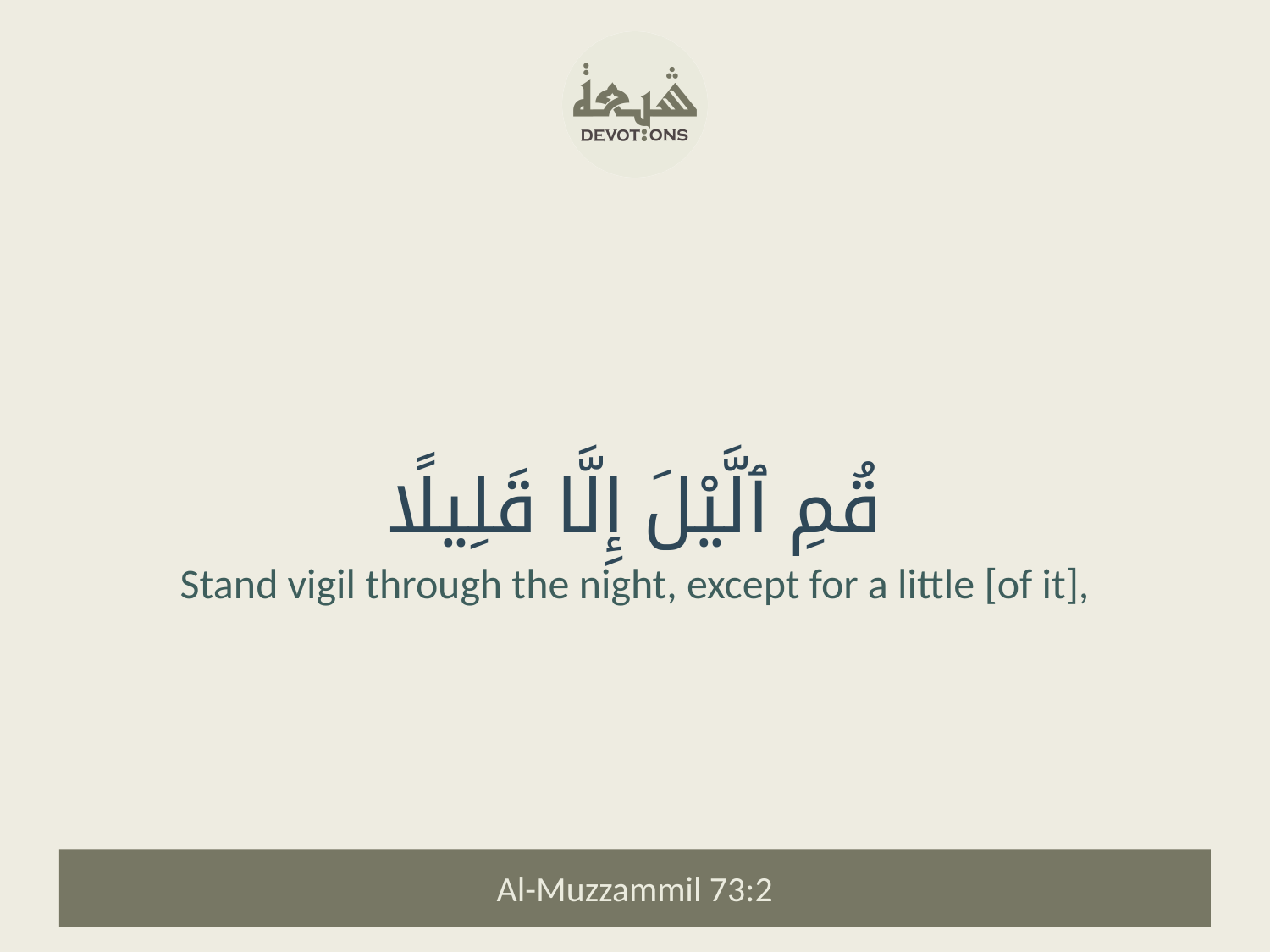

قُمِ ٱلَّيْلَ إِلَّا قَلِيلًا
Stand vigil through the night, except for a little [of it],
Al-Muzzammil 73:2